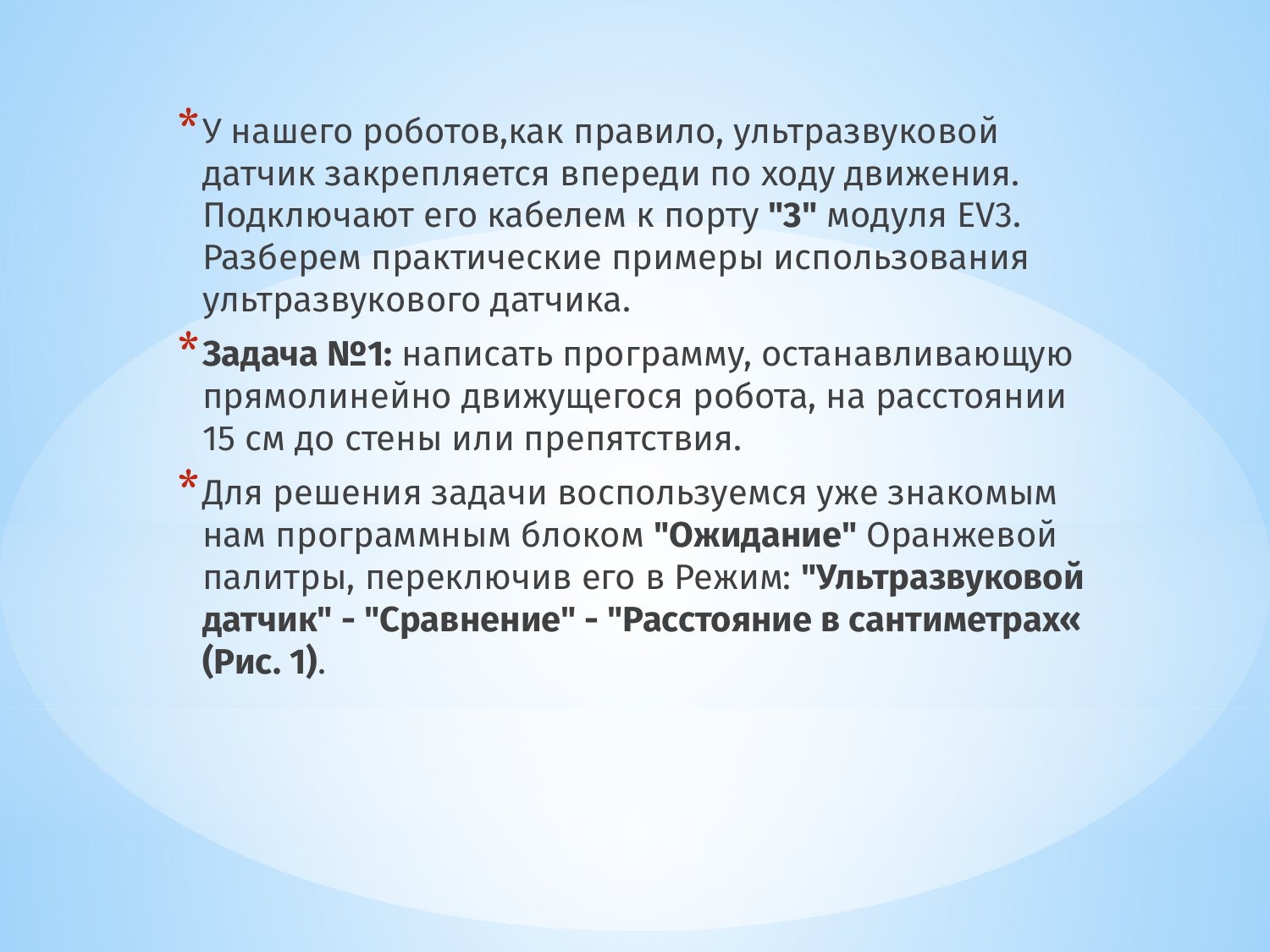

У нашего роботов,как правило, ультразвуковой датчик закрепляется впереди по ходу движения. Подключают его кабелем к порту "3" модуля EV3. Разберем практические примеры использования ультразвукового датчика.
Задача №1: написать программу, останавливающую прямолинейно движущегося робота, на расстоянии 15 см до стены или препятствия.
Для решения задачи воспользуемся уже знакомым нам программным блоком "Ожидание" Оранжевой палитры, переключив его в Режим: "Ультразвуковой датчик" - "Сравнение" - "Расстояние в сантиметрах« (Рис. 1).